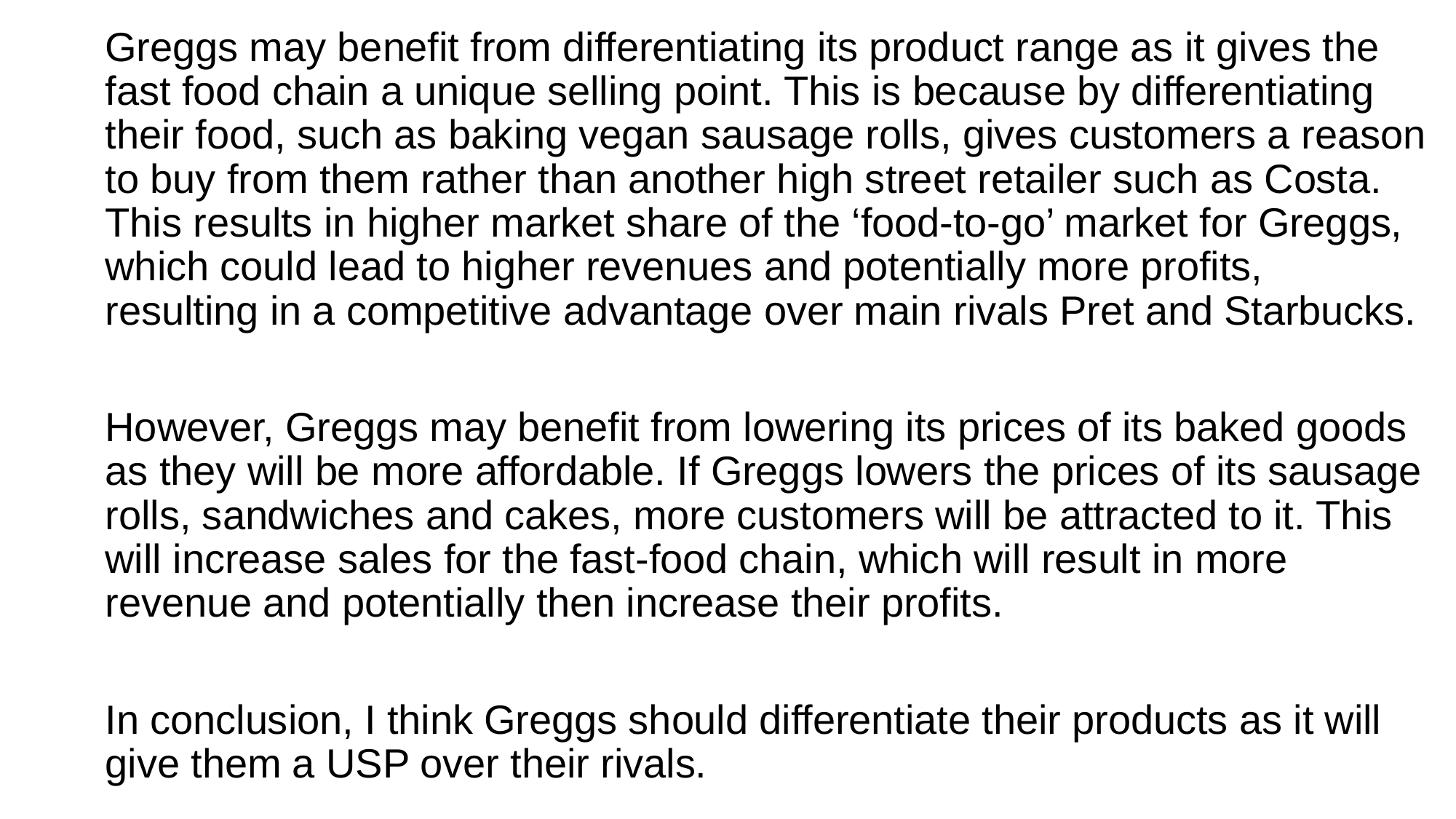

Greggs may benefit from differentiating its product range as it gives the fast food chain a unique selling point. This is because by differentiating their food, such as baking vegan sausage rolls, gives customers a reason to buy from them rather than another high street retailer such as Costa. This results in higher market share of the ‘food-to-go’ market for Greggs, which could lead to higher revenues and potentially more profits, resulting in a competitive advantage over main rivals Pret and Starbucks.

However, Greggs may benefit from lowering its prices of its baked goods as they will be more affordable. If Greggs lowers the prices of its sausage rolls, sandwiches and cakes, more customers will be attracted to it. This will increase sales for the fast-food chain, which will result in more revenue and potentially then increase their profits.

In conclusion, I think Greggs should differentiate their products as it will give them a USP over their rivals.